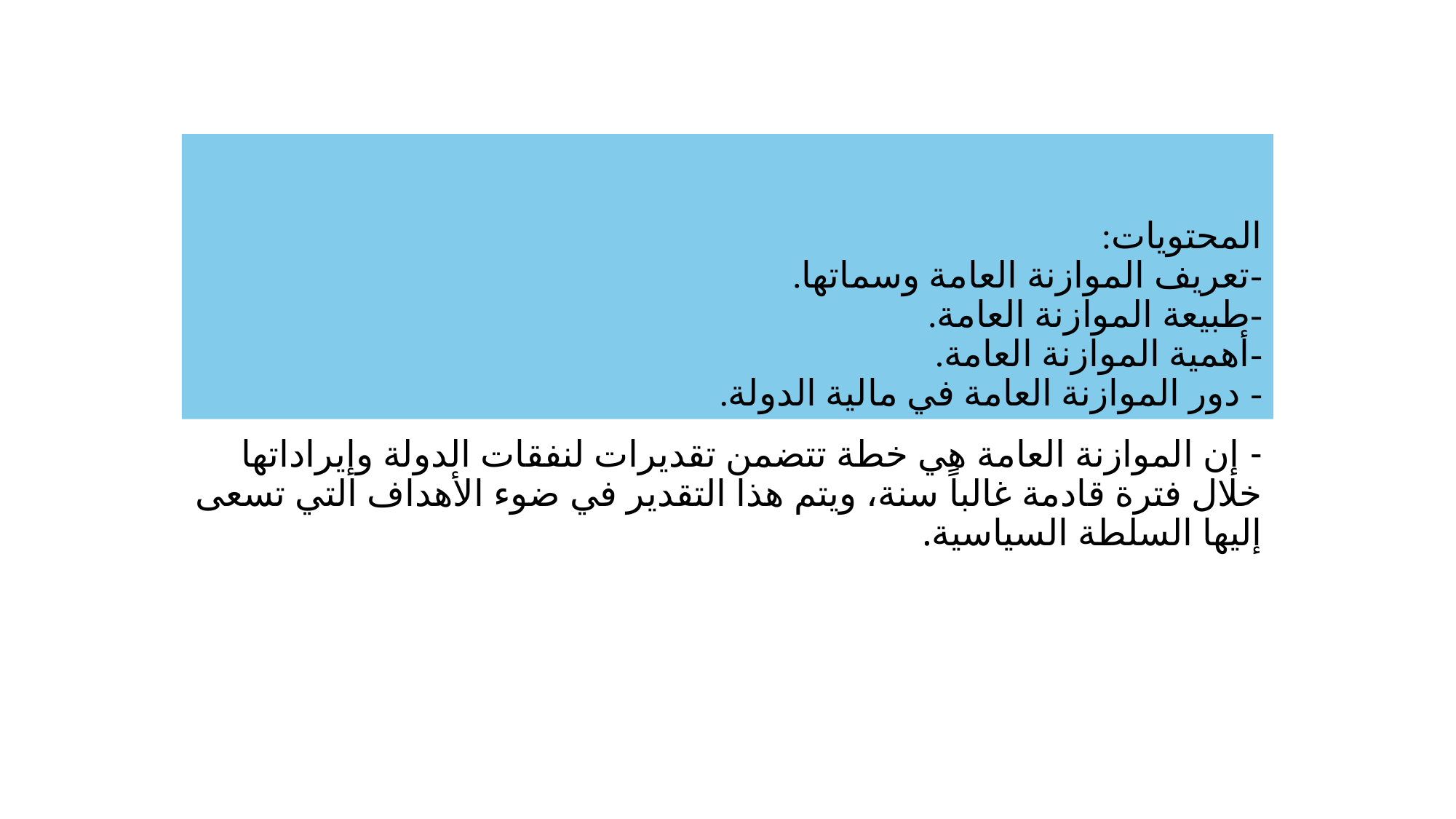

# المحتويات: -تعريف الموازنة العامة وسماتها. -طبيعة الموازنة العامة. -أهمية الموازنة العامة. - دور الموازنة العامة في مالية الدولة.
- إن الموازنة العامة هي خطة تتضمن تقديرات لنفقات الدولة وإيراداتها خلال فترة قادمة غالباً سنة، ويتم هذا التقدير في ضوء الأهداف التي تسعى إليها السلطة السياسية.